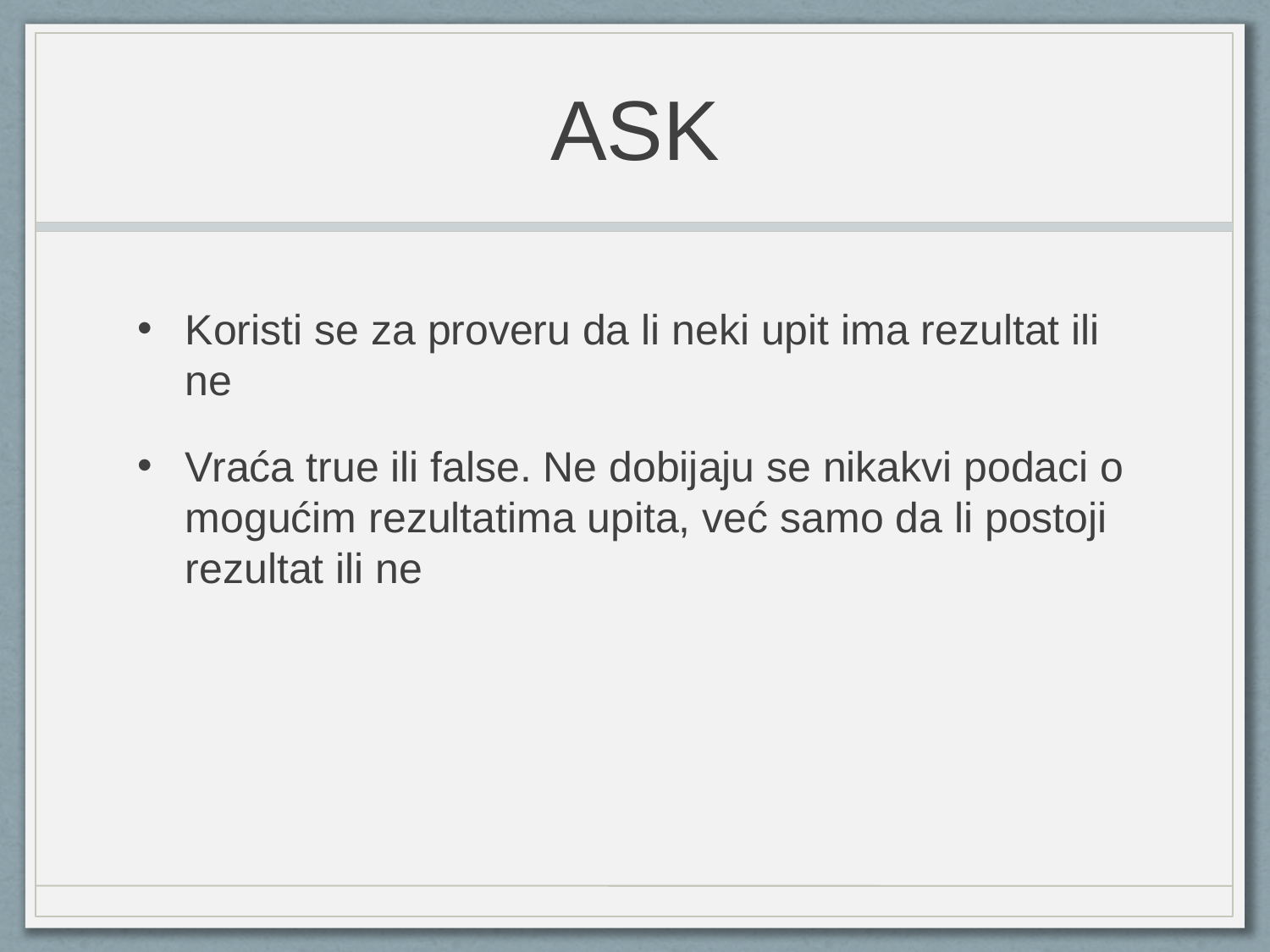

# ASK
Koristi se za proveru da li neki upit ima rezultat ili ne
Vraća true ili false. Ne dobijaju se nikakvi podaci o mogućim rezultatima upita, već samo da li postoji rezultat ili ne